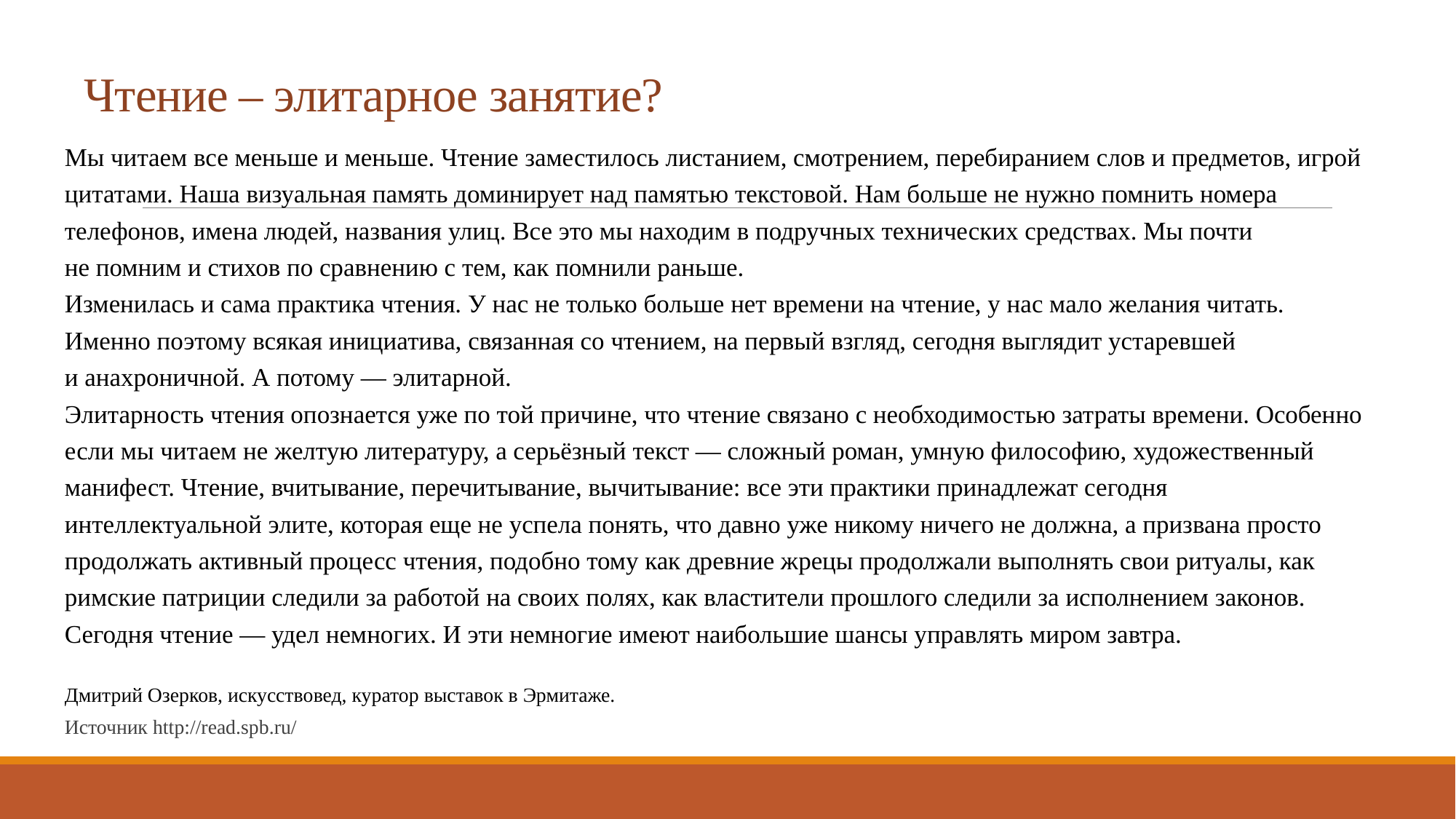

# Чтение – элитарное занятие?
Мы читаем все меньше и меньше. Чтение заместилось листанием, смотрением, перебиранием слов и предметов, игрой цитатами. Наша визуальная память доминирует над памятью текстовой. Нам больше не нужно помнить номера телефонов, имена людей, названия улиц. Все это мы находим в подручных технических средствах. Мы почти не помним и стихов по сравнению с тем, как помнили раньше.
Изменилась и сама практика чтения. У нас не только больше нет времени на чтение, у нас мало желания читать. Именно поэтому всякая инициатива, связанная со чтением, на первый взгляд, сегодня выглядит устаревшей и анахроничной. А потому — элитарной.
Элитарность чтения опознается уже по той причине, что чтение связано с необходимостью затраты времени. Особенно если мы читаем не желтую литературу, а серьёзный текст — сложный роман, умную философию, художественный манифест. Чтение, вчитывание, перечитывание, вычитывание: все эти практики принадлежат сегодня интеллектуальной элите, которая еще не успела понять, что давно уже никому ничего не должна, а призвана просто продолжать активный процесс чтения, подобно тому как древние жрецы продолжали выполнять свои ритуалы, как римские патриции следили за работой на своих полях, как властители прошлого следили за исполнением законов.
Сегодня чтение — удел немногих. И эти немногие имеют наибольшие шансы управлять миром завтра.

Дмитрий Озерков, искусствовед, куратор выставок в Эрмитаже.
Источник http://read.spb.ru/